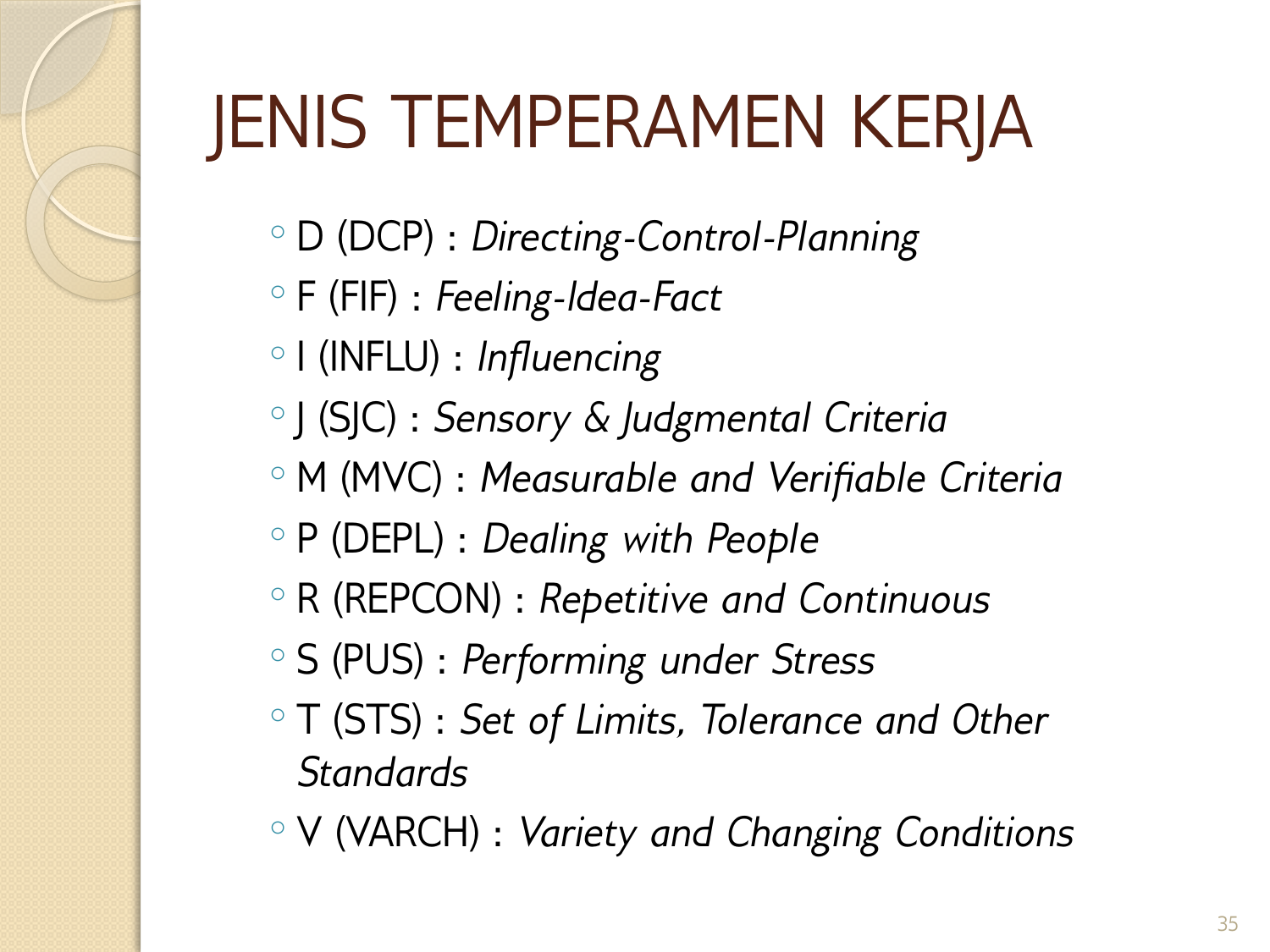

# JENIS TEMPERAMEN KERJA
D (DCP) : Directing-Control-Planning
F (FIF) : Feeling-Idea-Fact
I (INFLU) : Influencing
J (SJC) : Sensory & Judgmental Criteria
M (MVC) : Measurable and Verifiable Criteria
P (DEPL) : Dealing with People
R (REPCON) : Repetitive and Continuous
S (PUS) : Performing under Stress
T (STS) : Set of Limits, Tolerance and Other Standards
V (VARCH) : Variety and Changing Conditions

35